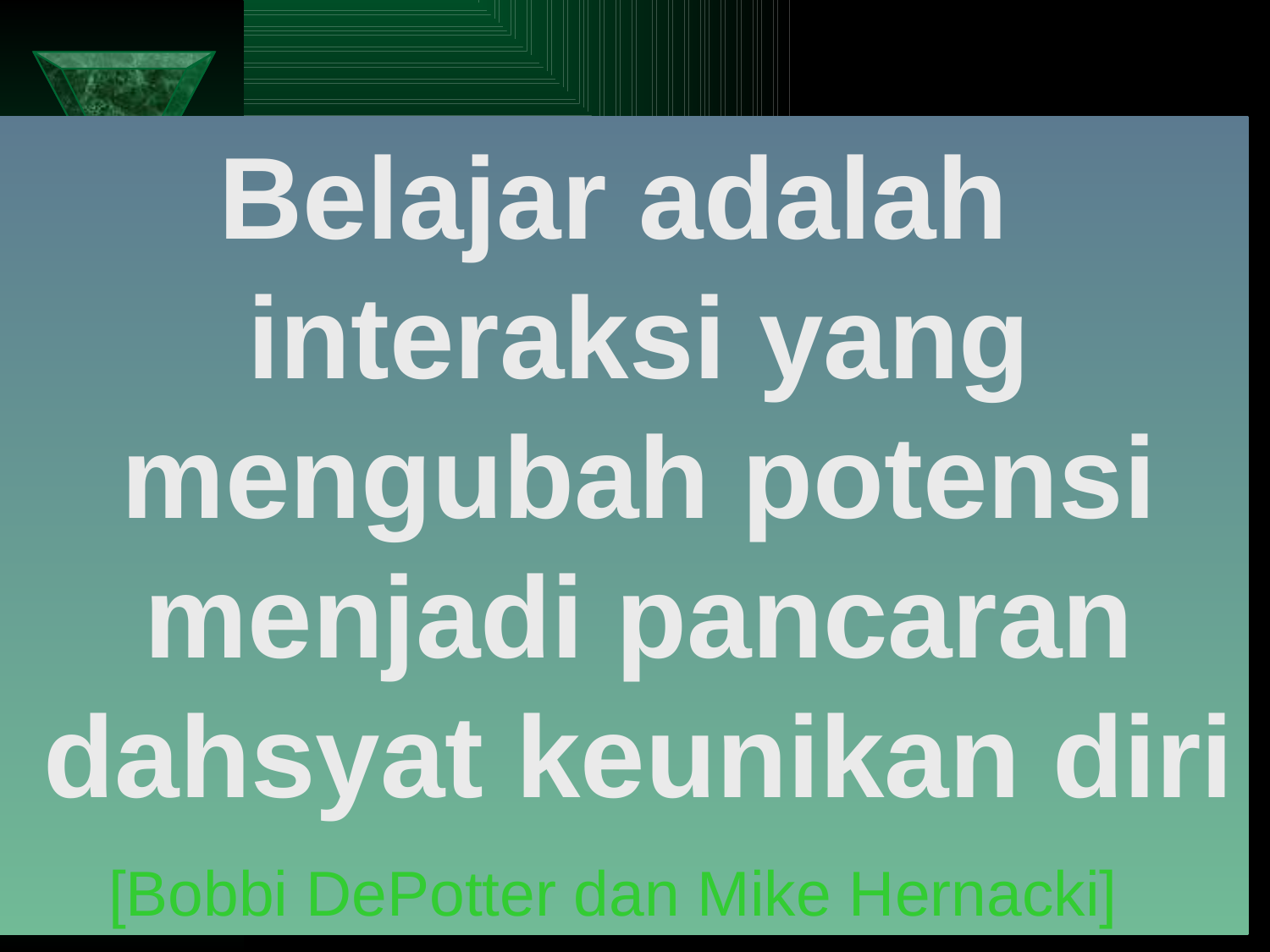

Belajar adalah interaksi yang mengubah potensi menjadi pancaran dahsyat keunikan diri
[Bobbi DePotter dan Mike Hernacki]